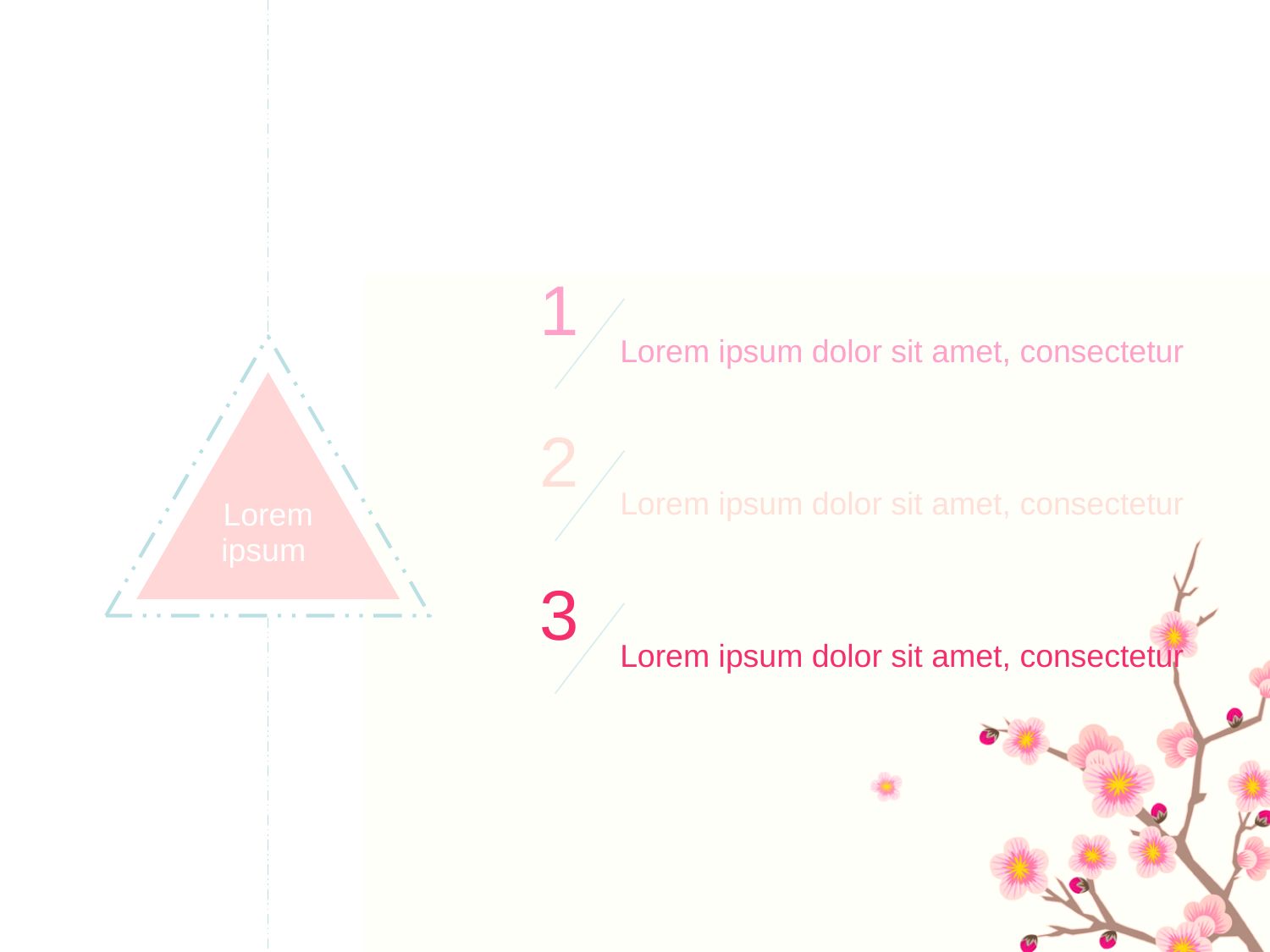

1
Lorem ipsum dolor sit amet, consectetur

Lorem ipsum
2
Lorem ipsum dolor sit amet, consectetur
3
Lorem ipsum dolor sit amet, consectetur